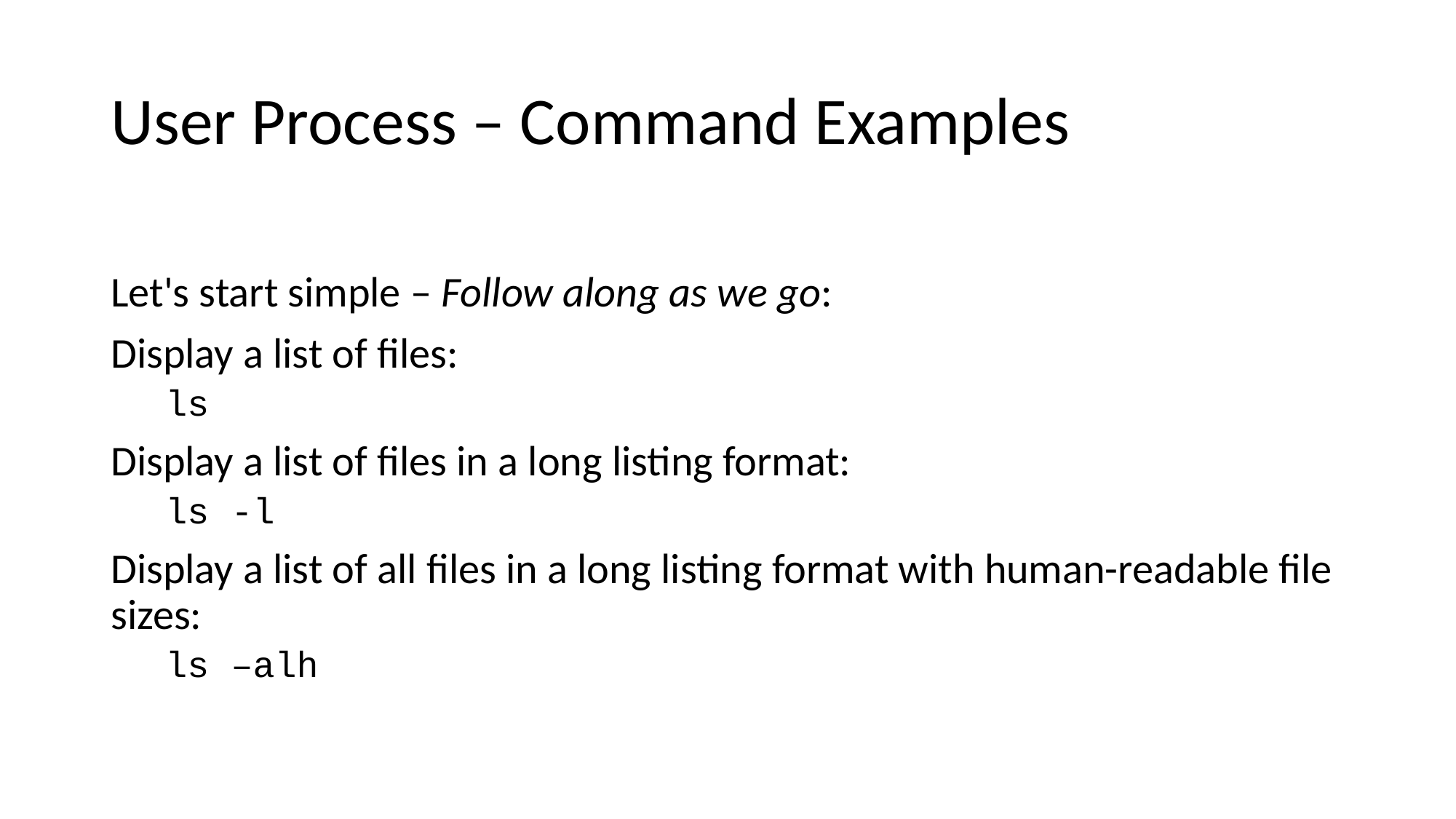

# User Process – Command Examples
Let's start simple – Follow along as we go:
Display a list of files:
ls
Display a list of files in a long listing format:
ls -l
Display a list of all files in a long listing format with human-readable file sizes:
ls –alh